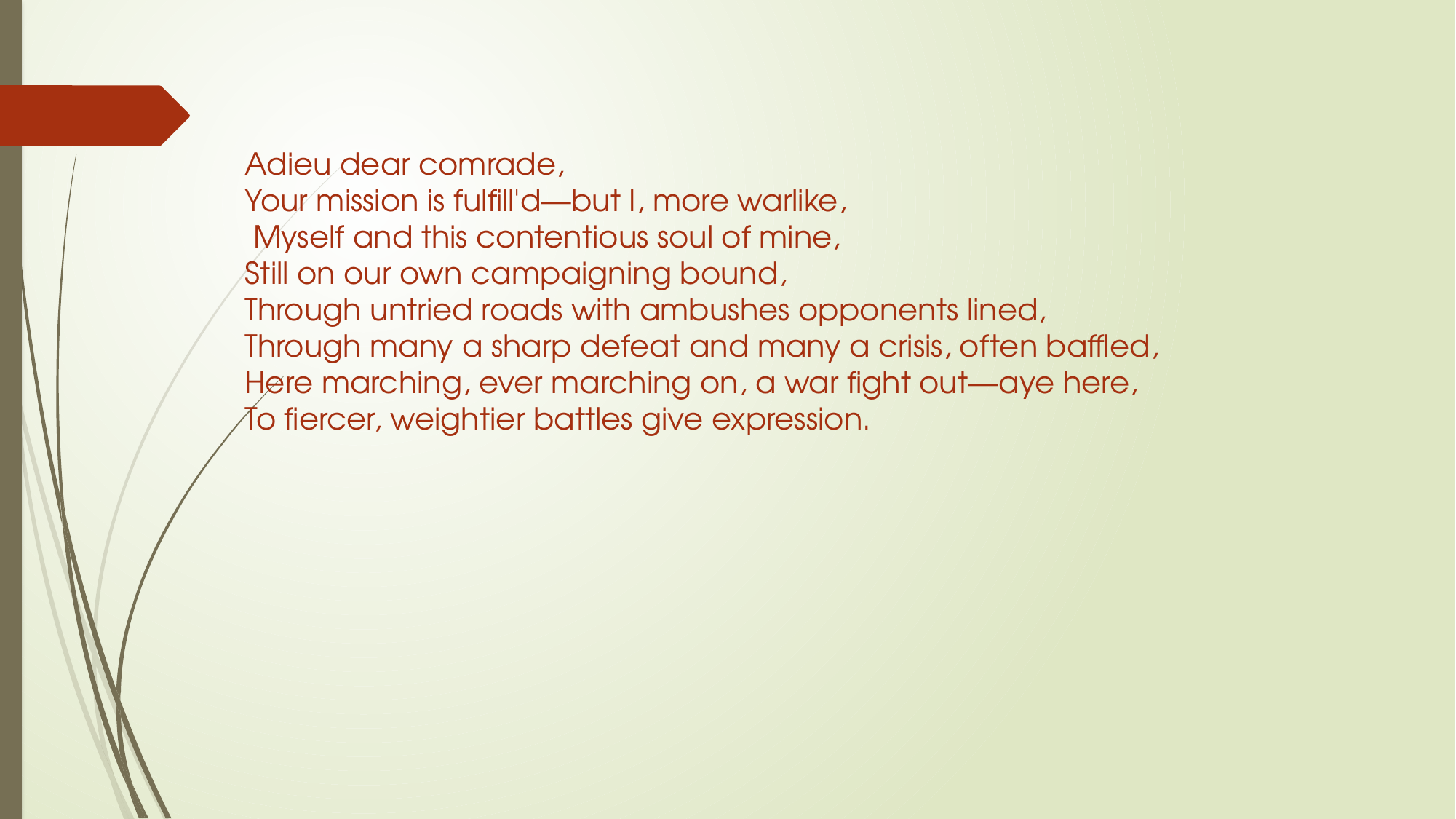

Adieu dear comrade,
Your mission is fulfill'd—but I, more warlike,
 Myself and this contentious soul of mine,
Still on our own campaigning bound,
Through untried roads with ambushes opponents lined,
Through many a sharp defeat and many a crisis, often baffled,
Here marching, ever marching on, a war fight out—aye here,
To fiercer, weightier battles give expression.